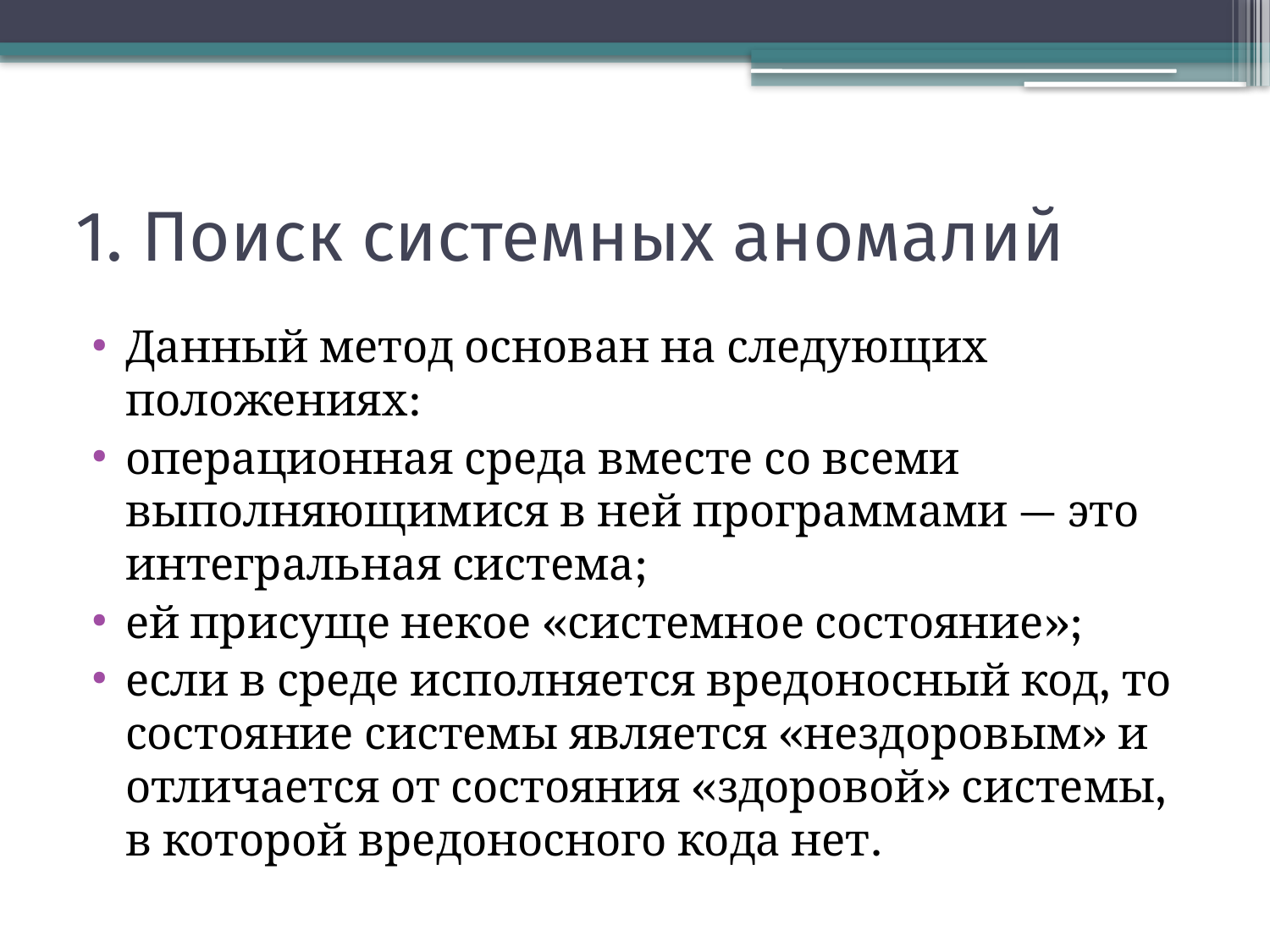

# 1. Поиск системных аномалий
Данный метод основан на следующих положениях:
операционная среда вместе со всеми выполняющимися в ней программами — это интегральная система;
ей присуще некое «системное состояние»;
если в среде исполняется вредоносный код, то состояние системы является «нездоровым» и отличается от состояния «здоровой» системы, в которой вредоносного кода нет.